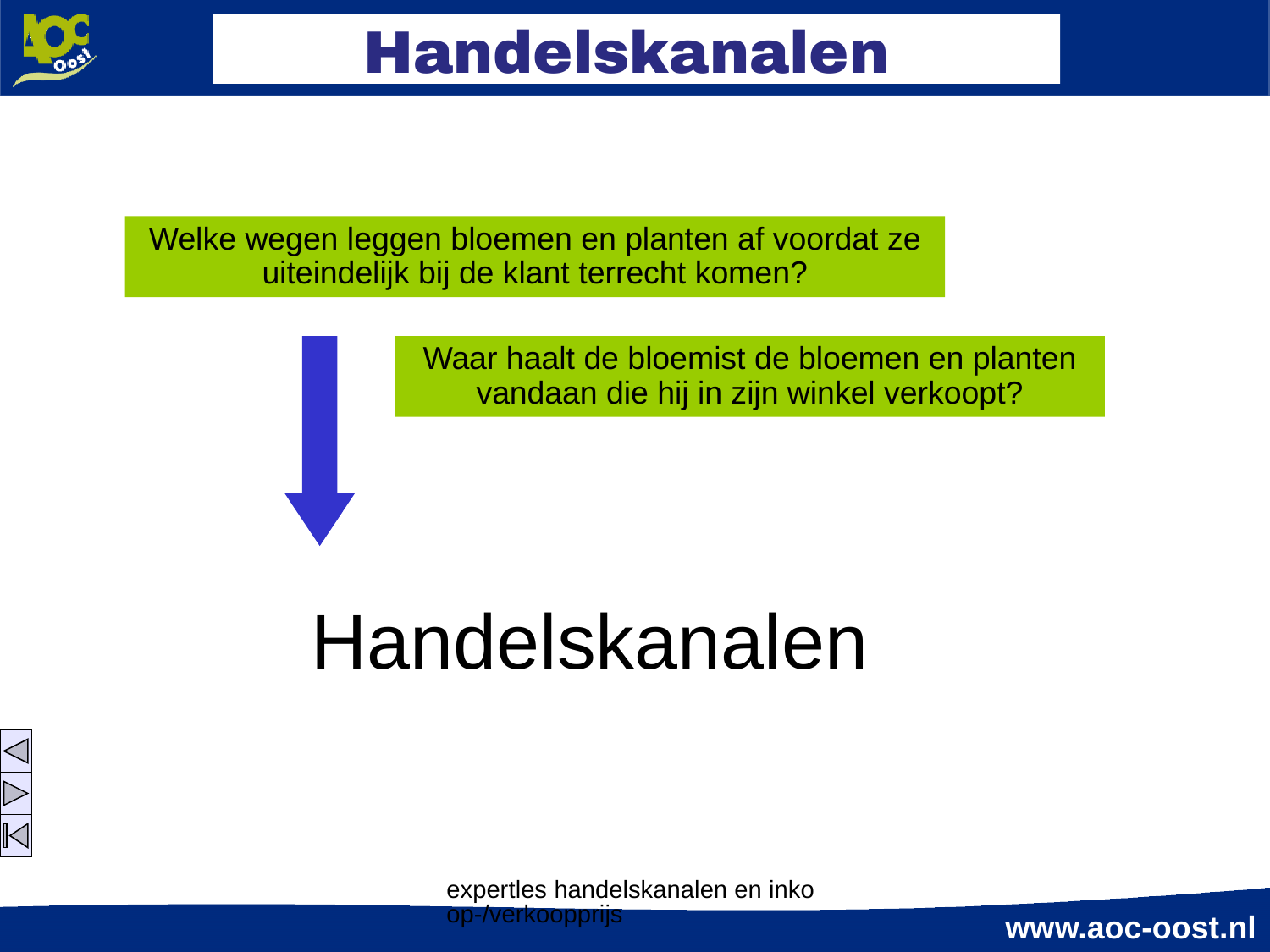

# Handelskanalen
Welke wegen leggen bloemen en planten af voordat ze uiteindelijk bij de klant terrecht komen?

Waar haalt de bloemist de bloemen en planten vandaan die hij in zijn winkel verkoopt?

Handelskanalen
expertles handelskanalen en inkoop-/verkoopprijs